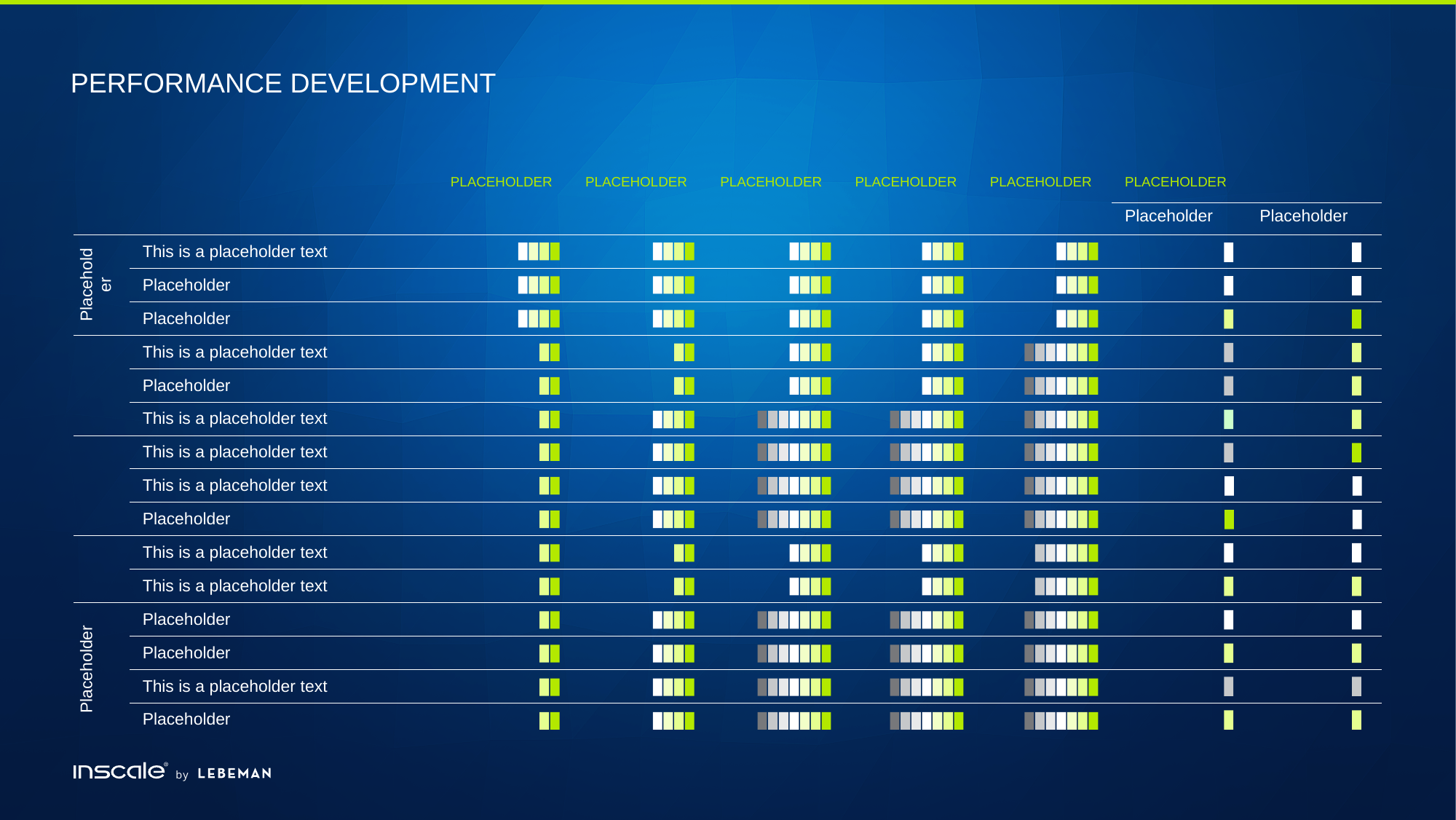

# Performance Development

|  |  | Placeholder | Placeholder | Placeholder | Placeholder | Placeholder | Placeholder |  |
| --- | --- | --- | --- | --- | --- | --- | --- | --- |
|  |  |  |  |  |  |  | Placeholder | Placeholder |
| Placeholder | This is a placeholder text |  |  |  |  |  |  |  |
|  | Placeholder |  |  |  |  |  |  |  |
|  | Placeholder |  |  |  |  |  |  |  |
|  | This is a placeholder text |  |  |  |  |  |  |  |
|  | Placeholder |  |  |  |  |  |  |  |
|  | This is a placeholder text |  |  |  |  |  |  |  |
|  | This is a placeholder text |  |  |  |  |  |  |  |
|  | This is a placeholder text |  |  |  |  |  |  |  |
|  | Placeholder |  |  |  |  |  |  |  |
|  | This is a placeholder text |  |  |  |  |  |  |  |
|  | This is a placeholder text |  |  |  |  |  |  |  |
| Placeholder | Placeholder |  |  |  |  |  |  |  |
|  | Placeholder |  |  |  |  |  |  |  |
|  | This is a placeholder text |  |  |  |  |  |  |  |
|  | Placeholder |  |  |  |  |  |  |  |